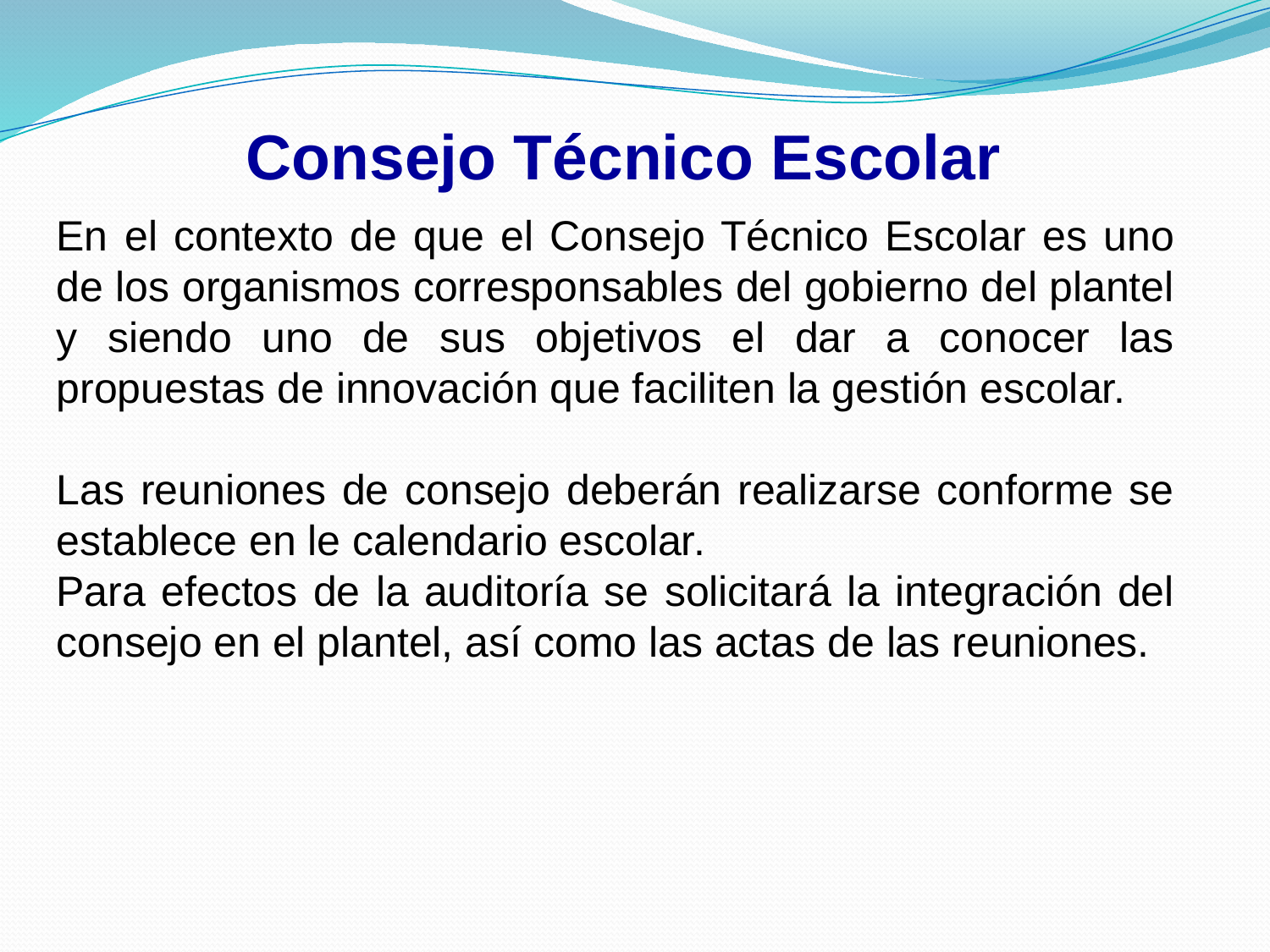

Consejo Técnico Escolar
En el contexto de que el Consejo Técnico Escolar es uno de los organismos corresponsables del gobierno del plantel y siendo uno de sus objetivos el dar a conocer las propuestas de innovación que faciliten la gestión escolar.

Las reuniones de consejo deberán realizarse conforme se establece en le calendario escolar.
Para efectos de la auditoría se solicitará la integración del consejo en el plantel, así como las actas de las reuniones.